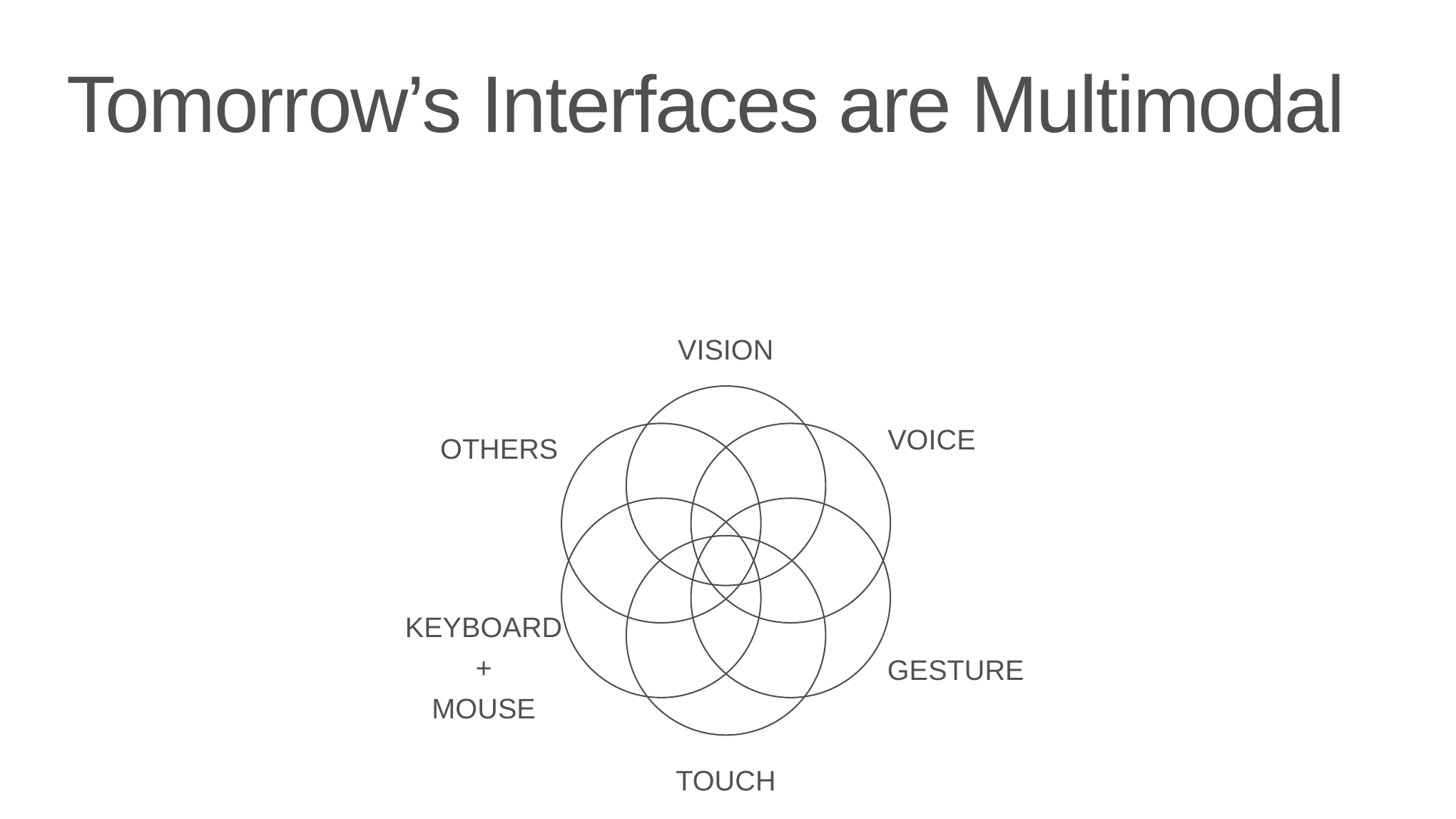

Tomorrow’s Interfaces are Multimodal

VISION

OTHERS

VOICE

KEYBOARD
+
MOUSE

GESTURE

TOUCH